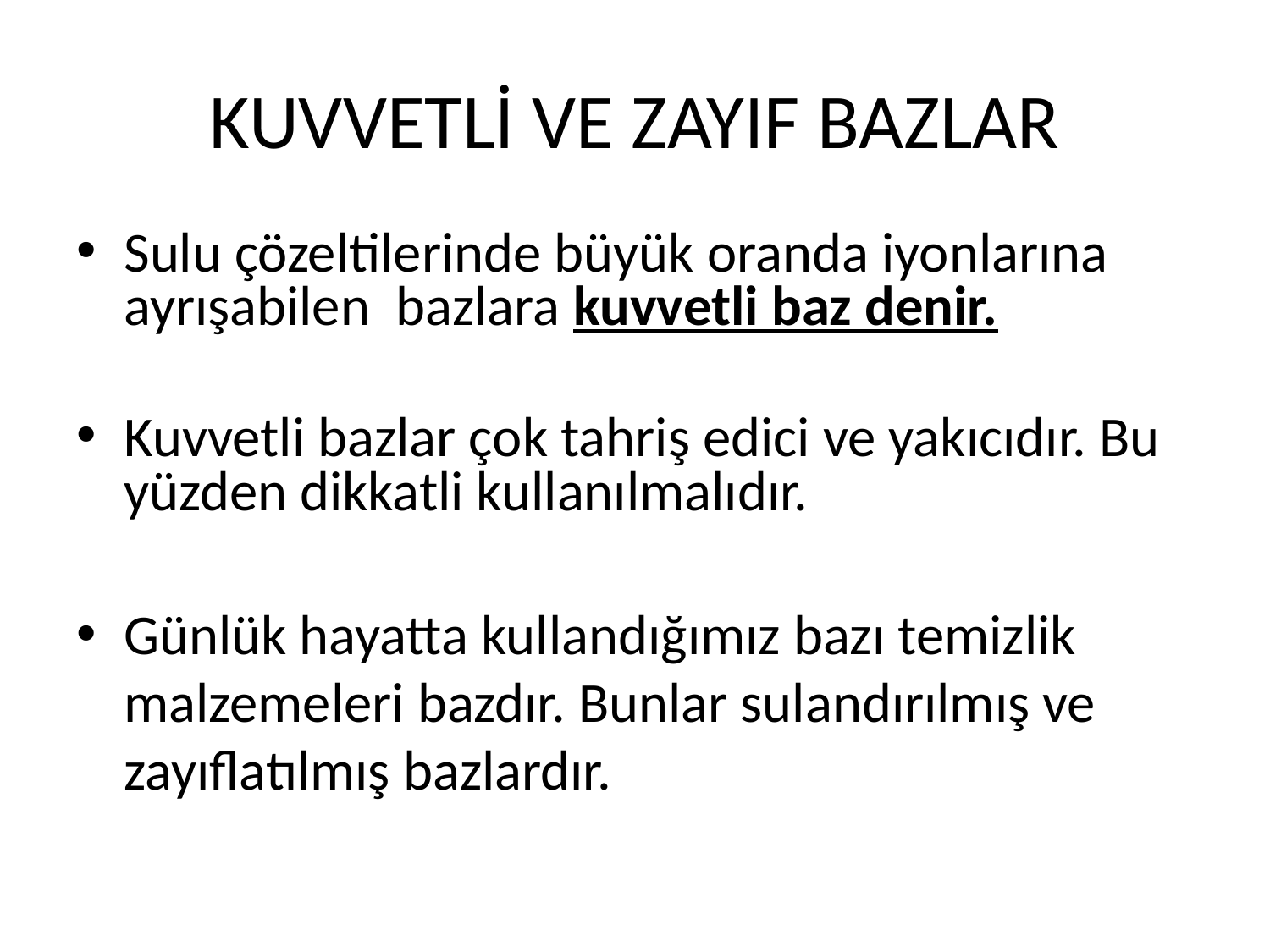

# KUVVETLİ VE ZAYIF BAZLAR
Sulu çözeltilerinde büyük oranda iyonlarına ayrışabilen  bazlara kuvvetli baz denir.

Kuvvetli bazlar çok tahriş edici ve yakıcıdır. Bu yüzden dikkatli kullanılmalıdır.

Günlük hayatta kullandığımız bazı temizlik malzemeleri bazdır. Bunlar sulandırılmış ve zayıflatılmış bazlardır.